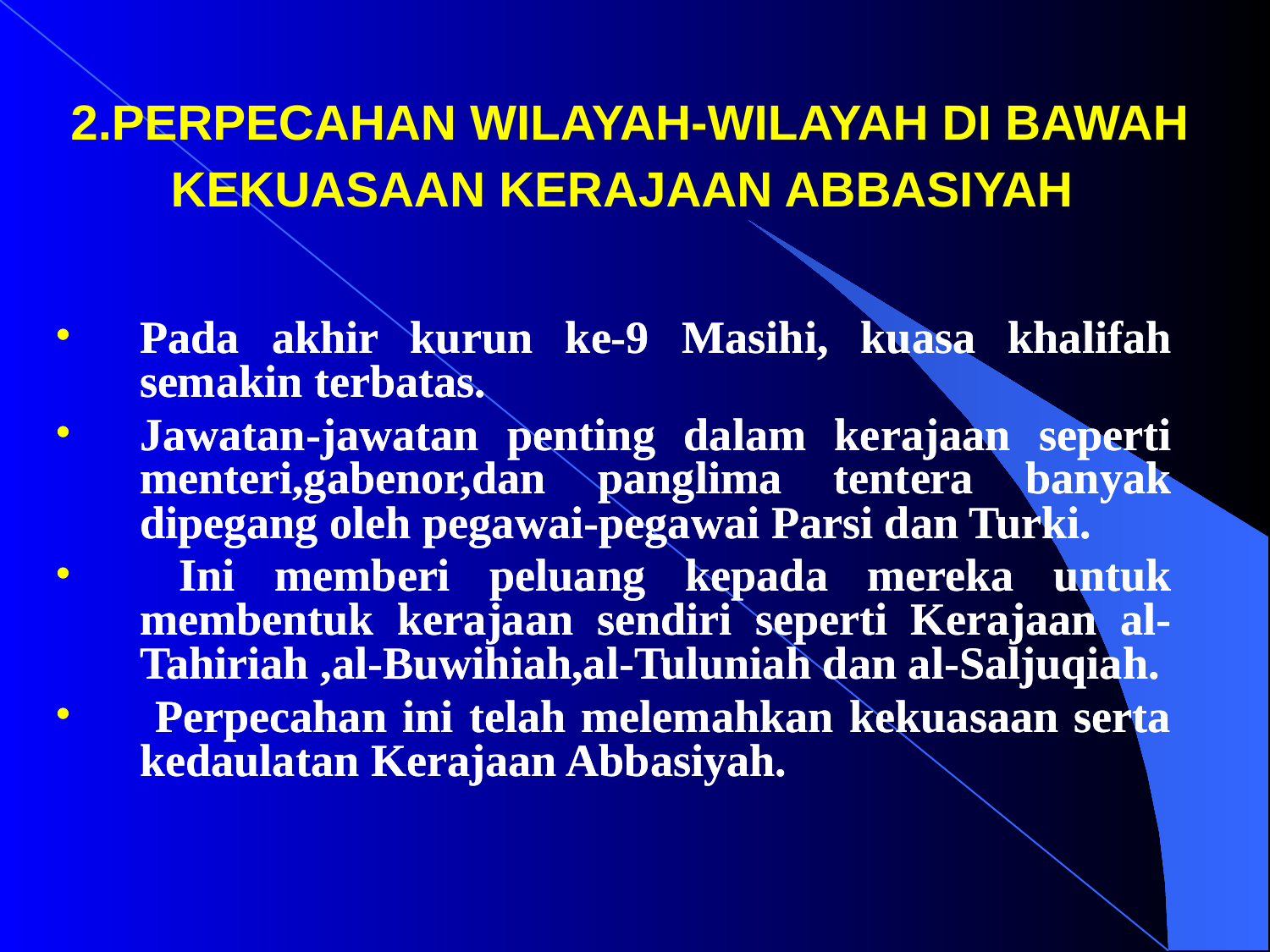

# 2.PERPECAHAN WILAYAH-WILAYAH DI BAWAH KEKUASAAN KERAJAAN ABBASIYAH

Pada akhir kurun ke-9 Masihi, kuasa khalifah semakin terbatas.
Jawatan-jawatan penting dalam kerajaan seperti menteri,gabenor,dan panglima tentera banyak dipegang oleh pegawai-pegawai Parsi dan Turki.
 Ini memberi peluang kepada mereka untuk membentuk kerajaan sendiri seperti Kerajaan al-Tahiriah ,al-Buwihiah,al-Tuluniah dan al-Saljuqiah.
 Perpecahan ini telah melemahkan kekuasaan serta kedaulatan Kerajaan Abbasiyah.